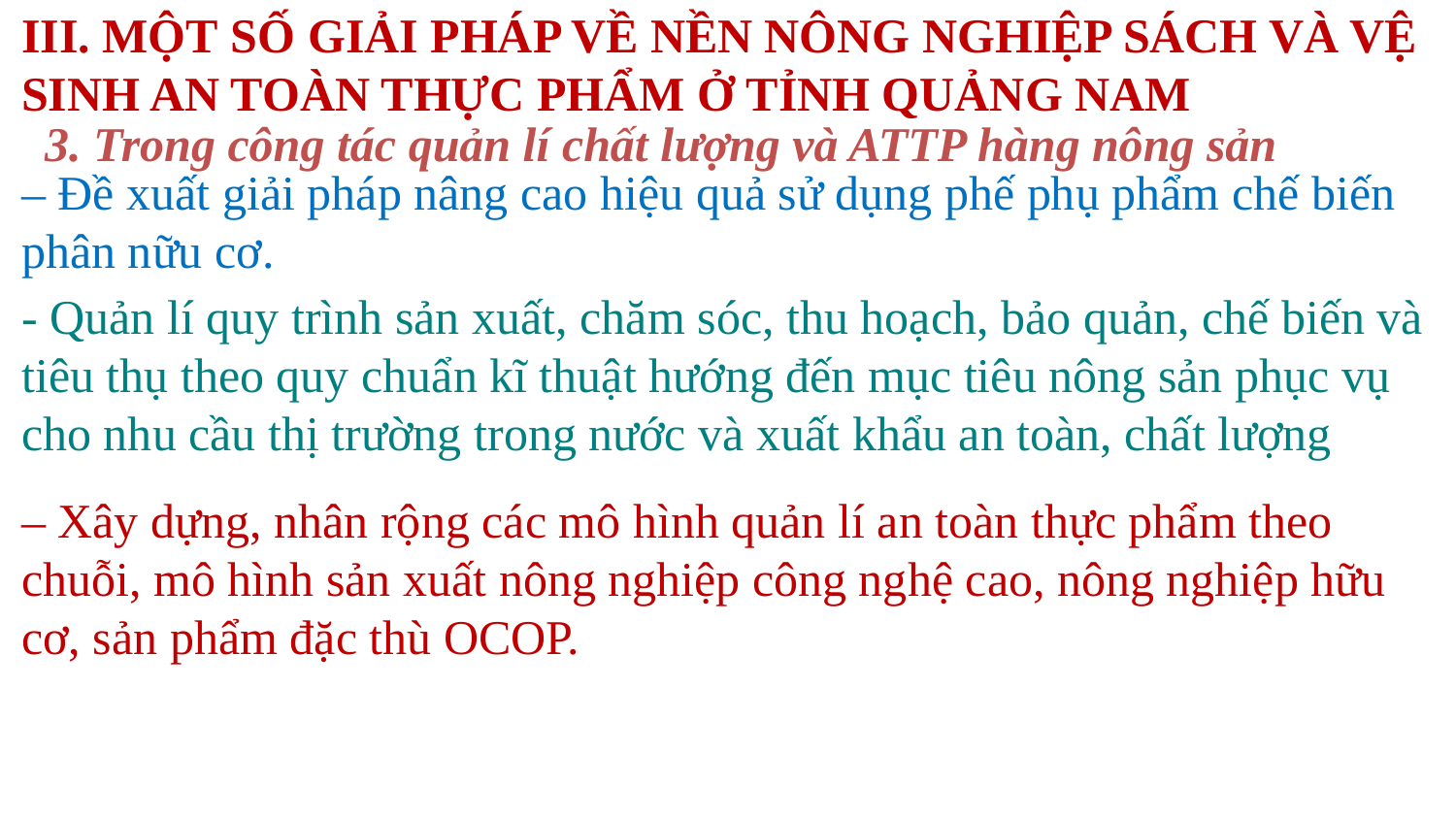

III. MỘT SỐ GIẢI PHÁP VỀ NỀN NÔNG NGHIỆP SÁCH VÀ VỆ SINH AN TOÀN THỰC PHẨM Ở TỈNH QUẢNG NAM
3. Trong công tác quản lí chất lượng và ATTP hàng nông sản
– Đề xuất giải pháp nâng cao hiệu quả sử dụng phế phụ phẩm chế biến phân nữu cơ.
- Quản lí quy trình sản xuất, chăm sóc, thu hoạch, bảo quản, chế biến và tiêu thụ theo quy chuẩn kĩ thuật hướng đến mục tiêu nông sản phục vụ cho nhu cầu thị trường trong nước và xuất khẩu an toàn, chất lượng
– Xây dựng, nhân rộng các mô hình quản lí an toàn thực phẩm theo chuỗi, mô hình sản xuất nông nghiệp công nghệ cao, nông nghiệp hữu cơ, sản phẩm đặc thù OCOP.